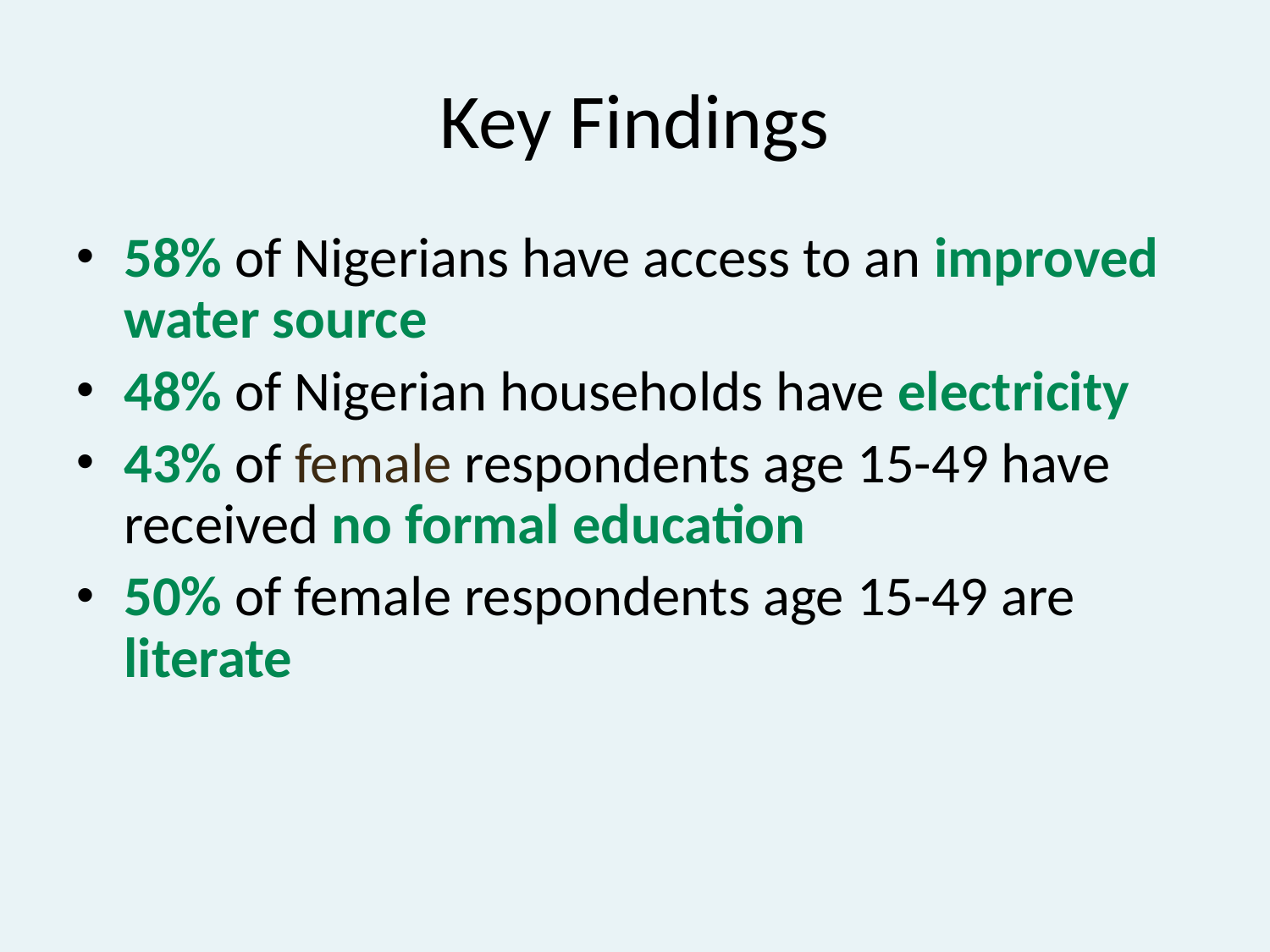

# Key Findings
58% of Nigerians have access to an improved water source
48% of Nigerian households have electricity
43% of female respondents age 15-49 have received no formal education
50% of female respondents age 15-49 are literate